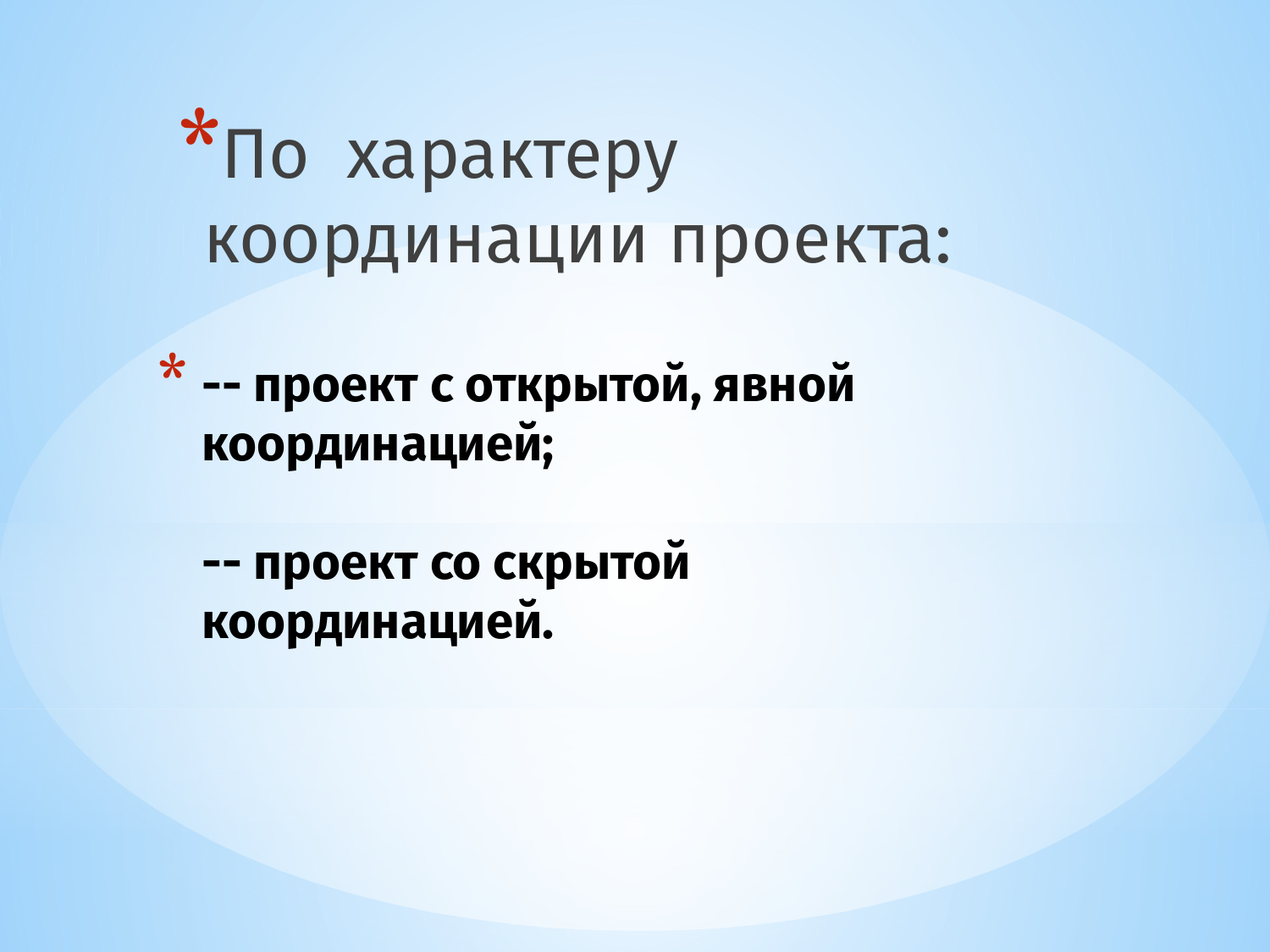

По  характеру  координации проекта:
# -- проект с открытой, явной координацией; -- проект со скрытой координацией.